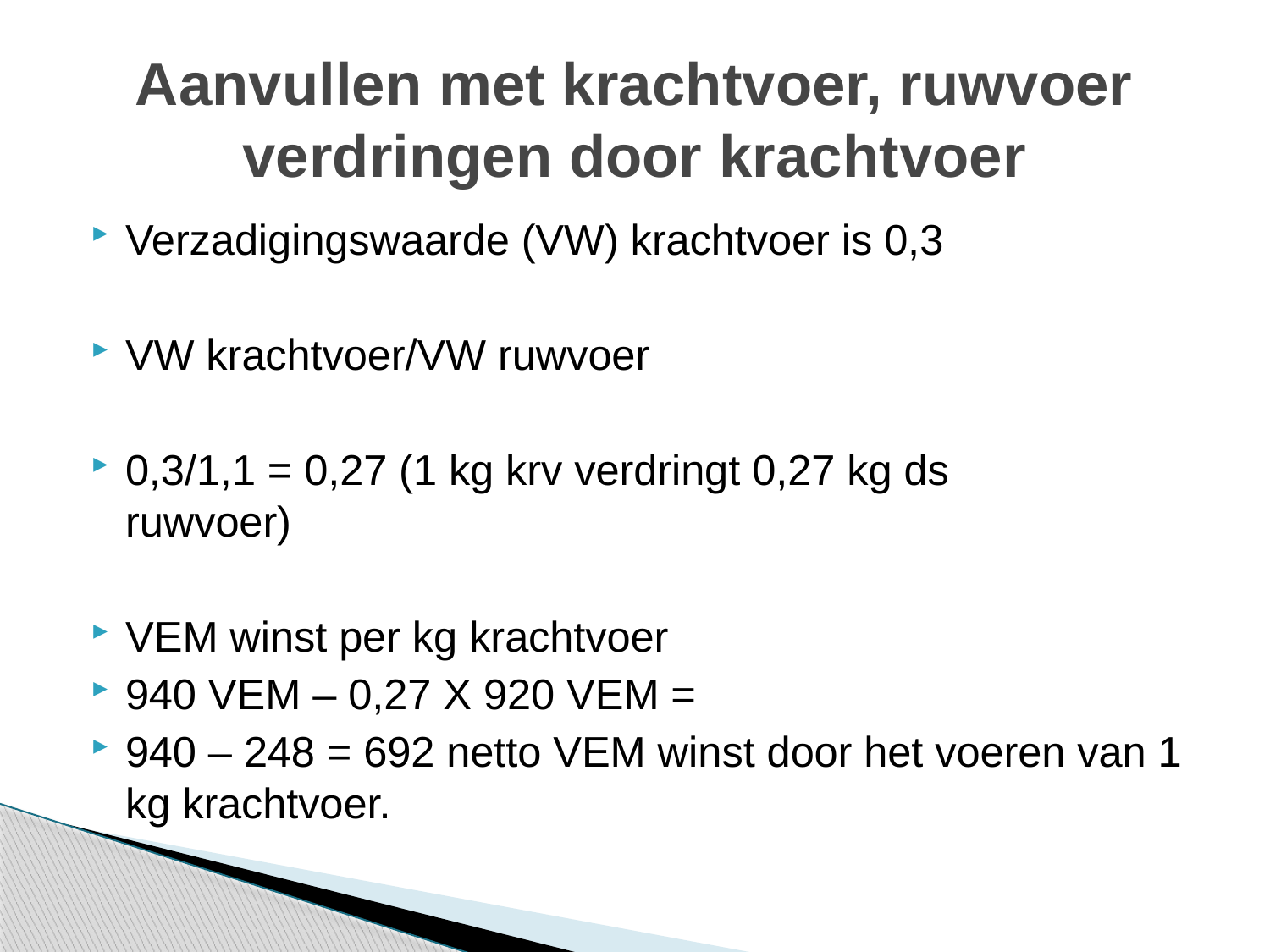

# Aanvullen met krachtvoer, ruwvoer verdringen door krachtvoer
Verzadigingswaarde (VW) krachtvoer is 0,3

VW krachtvoer/VW ruwvoer

0,3/1,1 = 0,27 (1 kg krv verdringt 0,27 kg ds 				ruwvoer)

VEM winst per kg krachtvoer
940 VEM – 0,27 X 920 VEM =
940 – 248 = 692 netto VEM winst door het voeren van 1 kg krachtvoer.